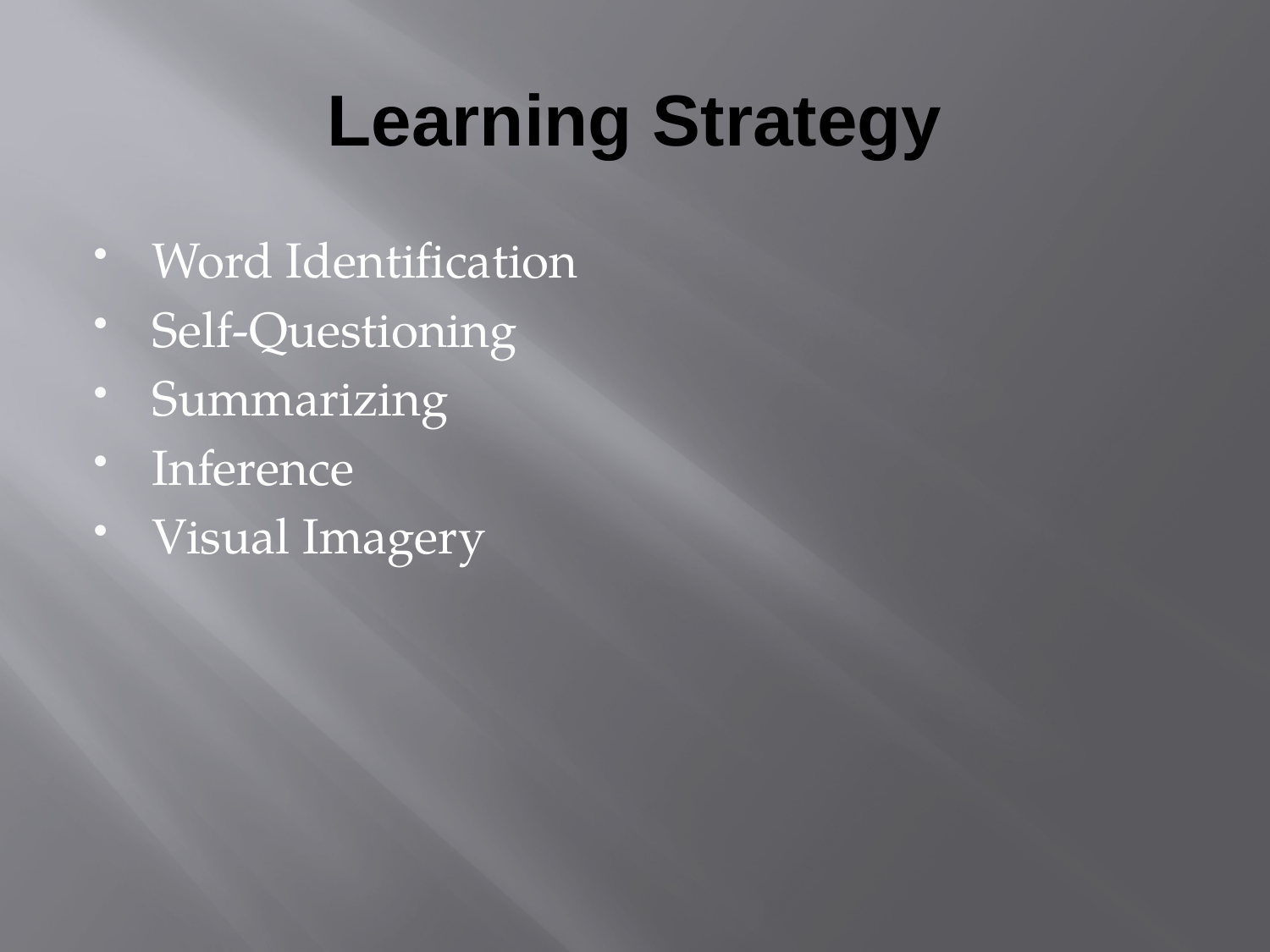

# Learning Strategy
Word Identification
Self-Questioning
Summarizing
Inference
Visual Imagery